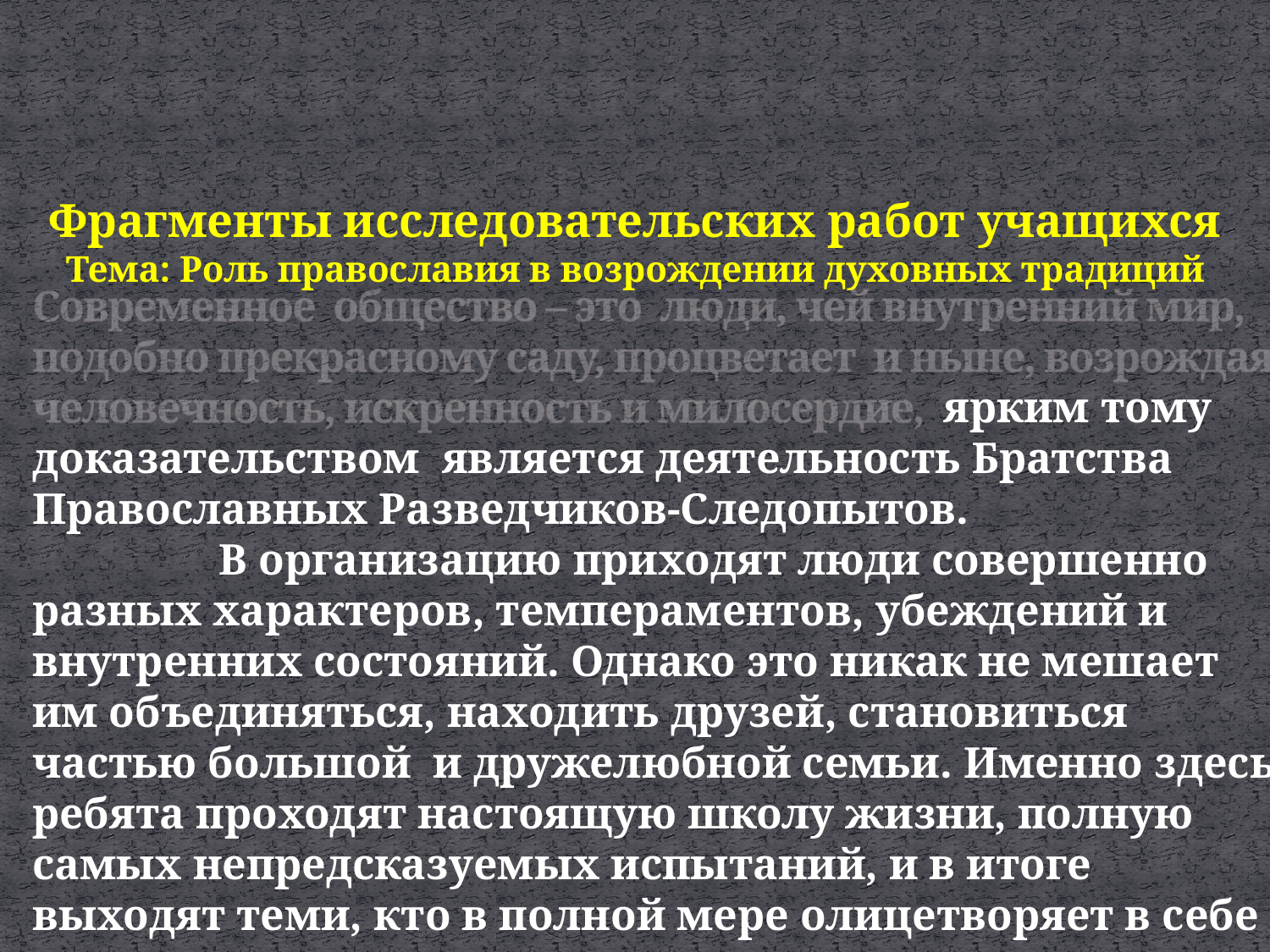

# Фрагменты исследовательских работ учащихся Тема: Роль православия в возрождении духовных традиций
Современное  общество – это  люди, чей внутренний мир,  подобно прекрасному саду, процветает  и ныне, возрождая человечность, искренность и милосердие,  ярким тому доказательством  является деятельность Братства Православных Разведчиков-Следопытов.                                              В организацию приходят люди совершенно разных характеров, темпераментов, убеждений и внутренних состояний. Однако это никак не мешает им объединяться, находить друзей, становиться частью большой  и дружелюбной семьи. Именно здесь ребята проходят настоящую школу жизни, полную самых непредсказуемых испытаний, и в итоге выходят теми, кто в полной мере олицетворяет в себе черты «человека».